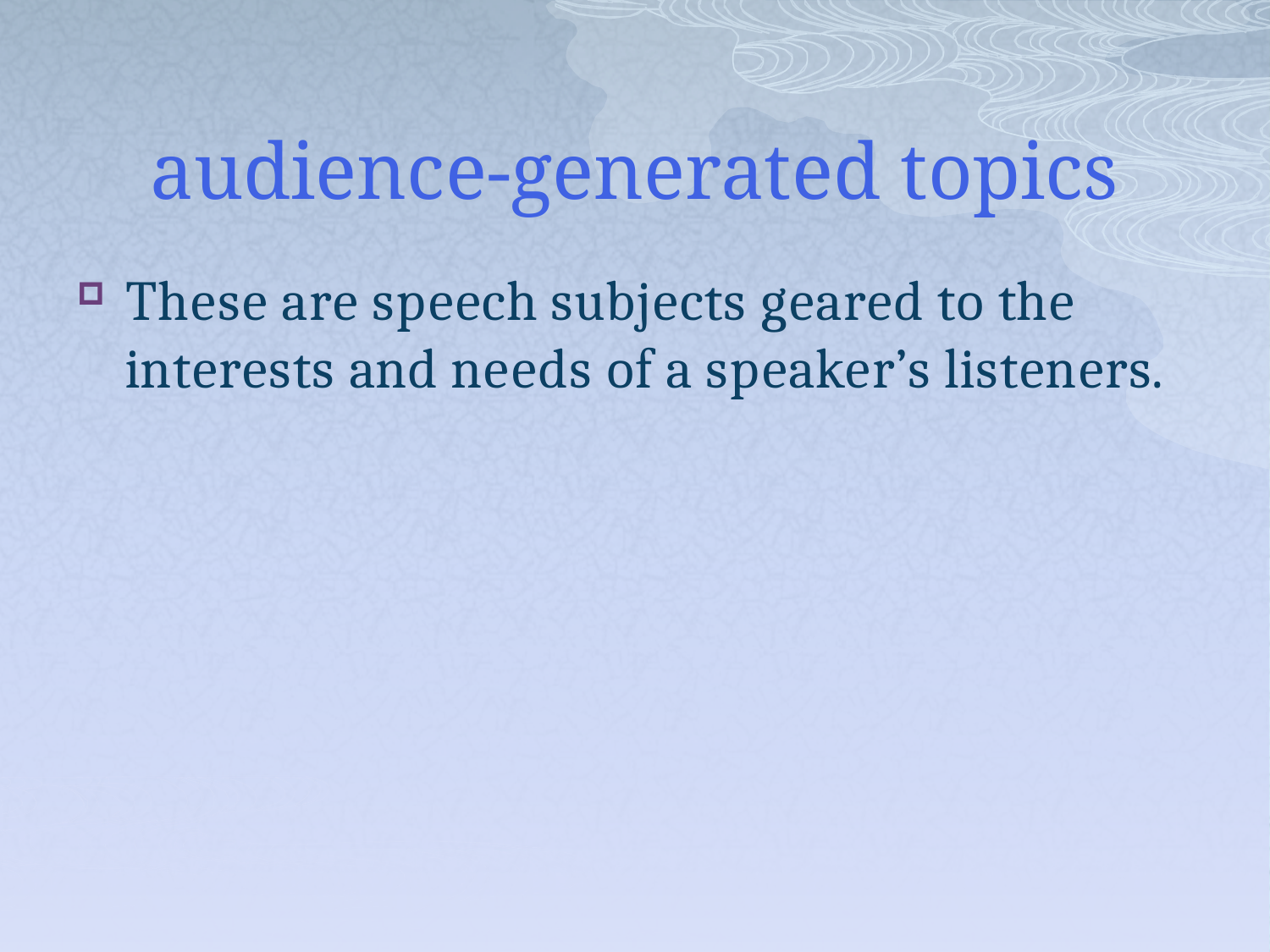

# audience-generated topics
These are speech subjects geared to the interests and needs of a speaker’s listeners.